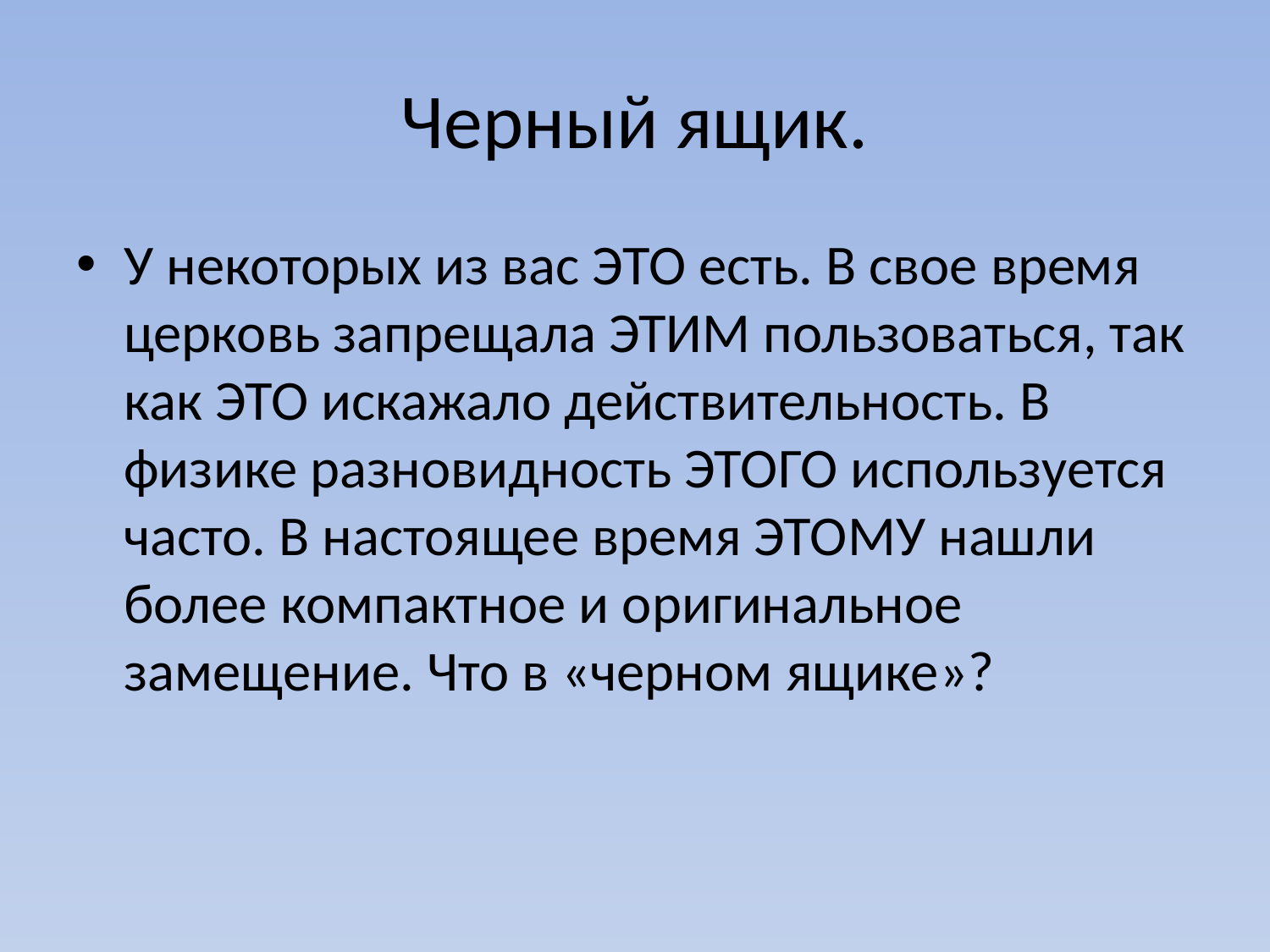

# Черный ящик.
У некоторых из вас ЭТО есть. В свое время церковь запрещала ЭТИМ пользоваться, так как ЭТО искажало действительность. В физике разновидность ЭТОГО используется часто. В настоящее время ЭТОМУ нашли более компактное и оригинальное замещение. Что в «черном ящике»?